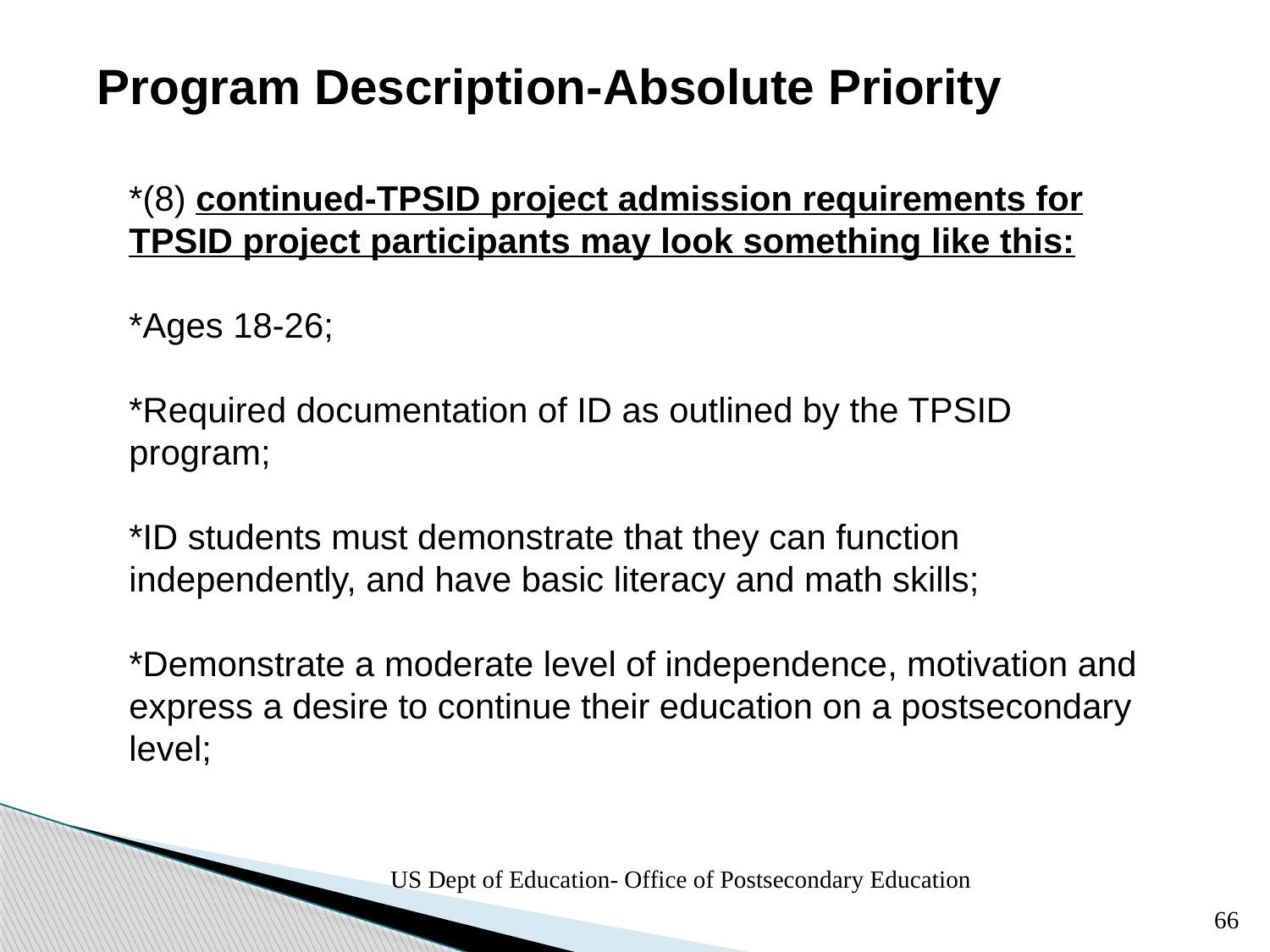

# Program Description-Absolute Priority
*(8) continued-TPSID project admission requirements for TPSID project participants may look something like this:

*Ages 18-26;

*Required documentation of ID as outlined by the TPSID program;

*ID students must demonstrate that they can function independently, and have basic literacy and math skills;

*Demonstrate a moderate level of independence, motivation and express a desire to continue their education on a postsecondary level;

US Dept of Education- Office of Postsecondary Education
66